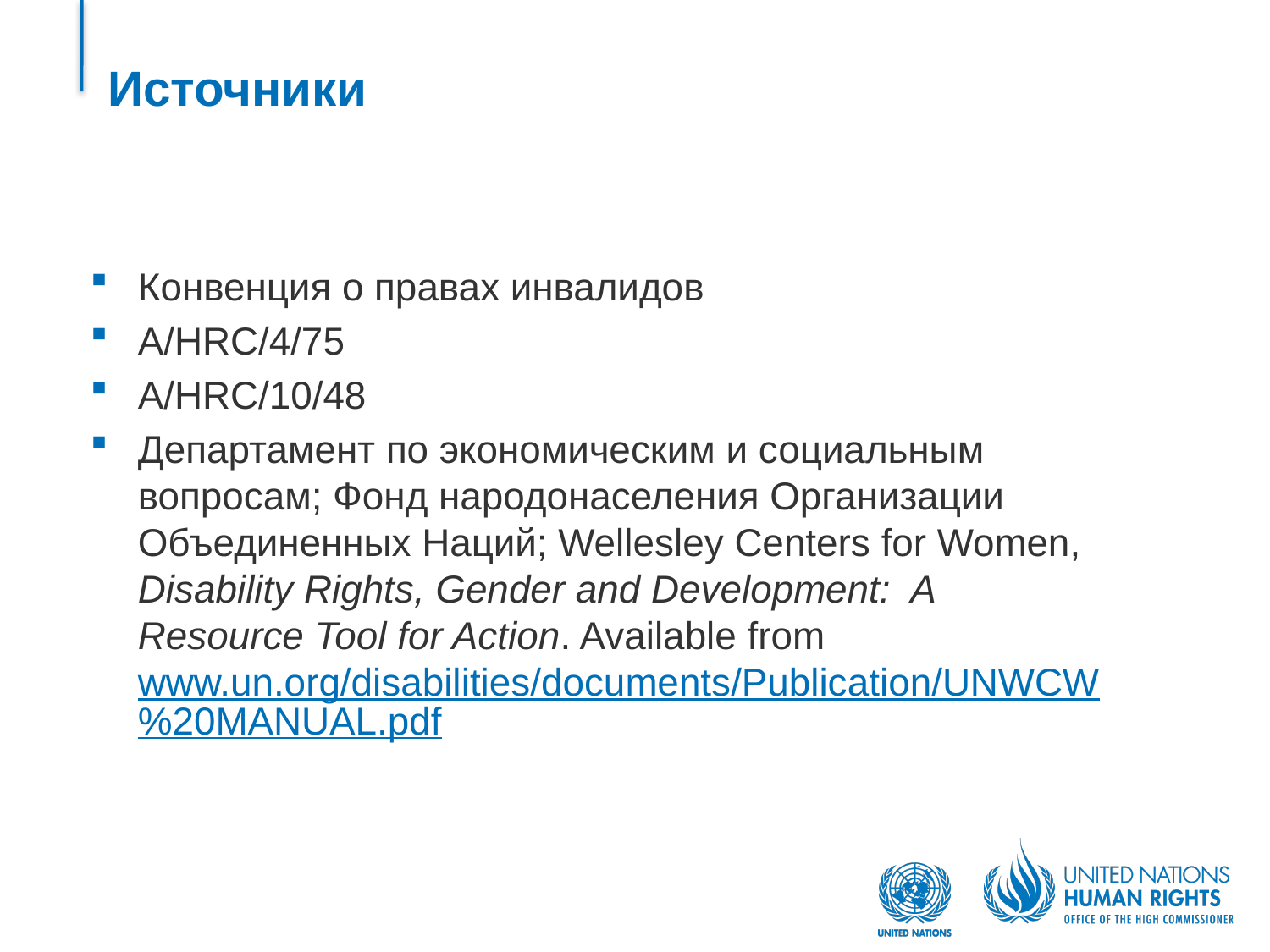

# Источники
Конвенция о правах инвалидов
A/HRC/4/75
A/HRC/10/48
Департамент по экономическим и социальным вопросам; Фонд народонаселения Организации Объединенных Наций; Wellesley Centers for Women, Disability Rights, Gender and Development:  A Resource Tool for Action. Available from www.un.org/disabilities/documents/Publication/UNWCW%20MANUAL.pdf